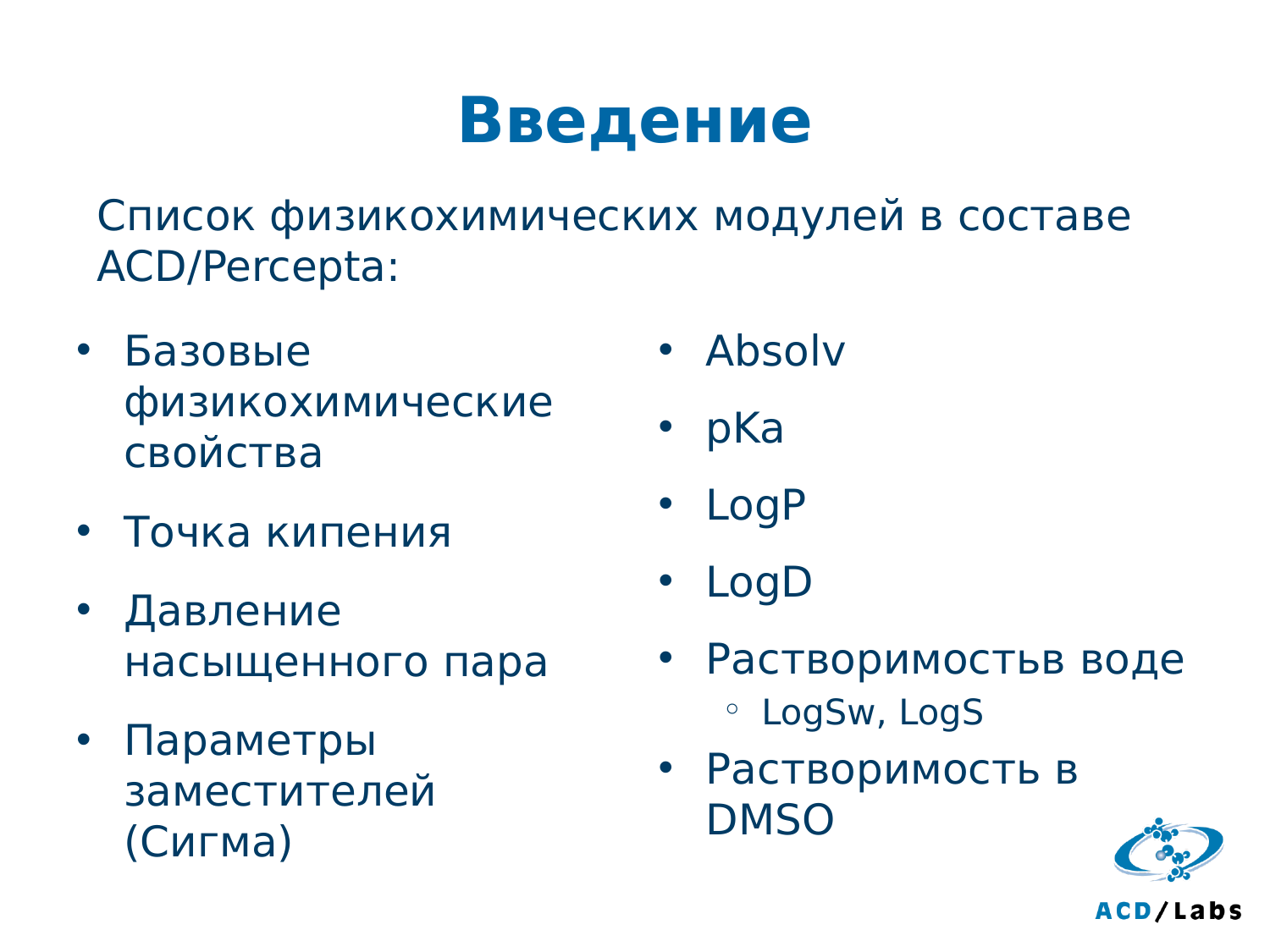

# Введение
Список физикохимических модулей в составе ACD/Percepta:
Базовые физикохимические свойства
Точка кипения
Давление насыщенного пара
Параметры заместителей (Сигма)
Absolv
pKa
LogP
LogD
Растворимостьв воде
LogSw, LogS
Растворимость в DMSO